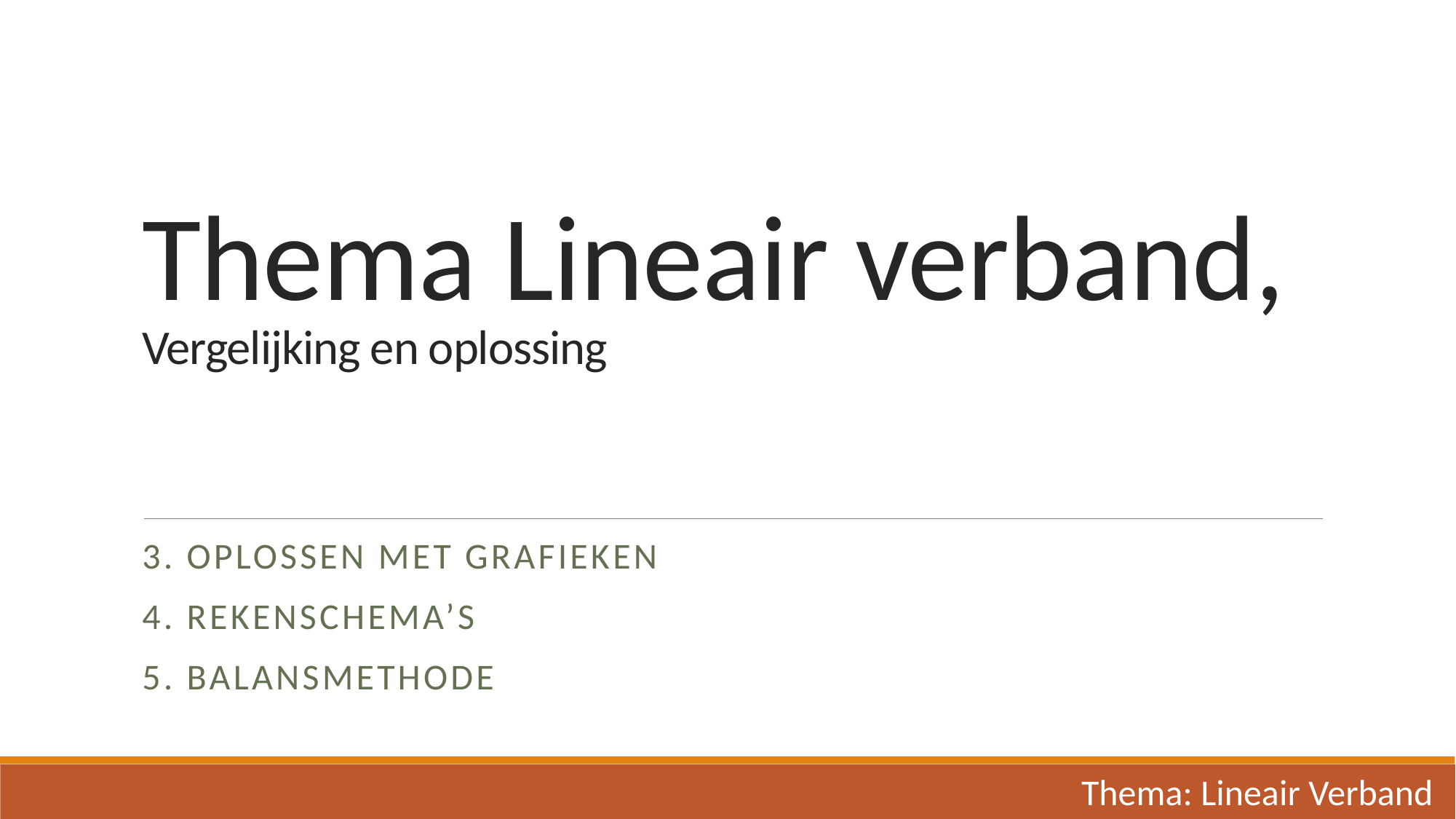

# Thema Lineair verband, Vergelijking en oplossing
3. Oplossen met grafieken
4. Rekenschema’s
5. Balansmethode
Thema: Lineair Verband